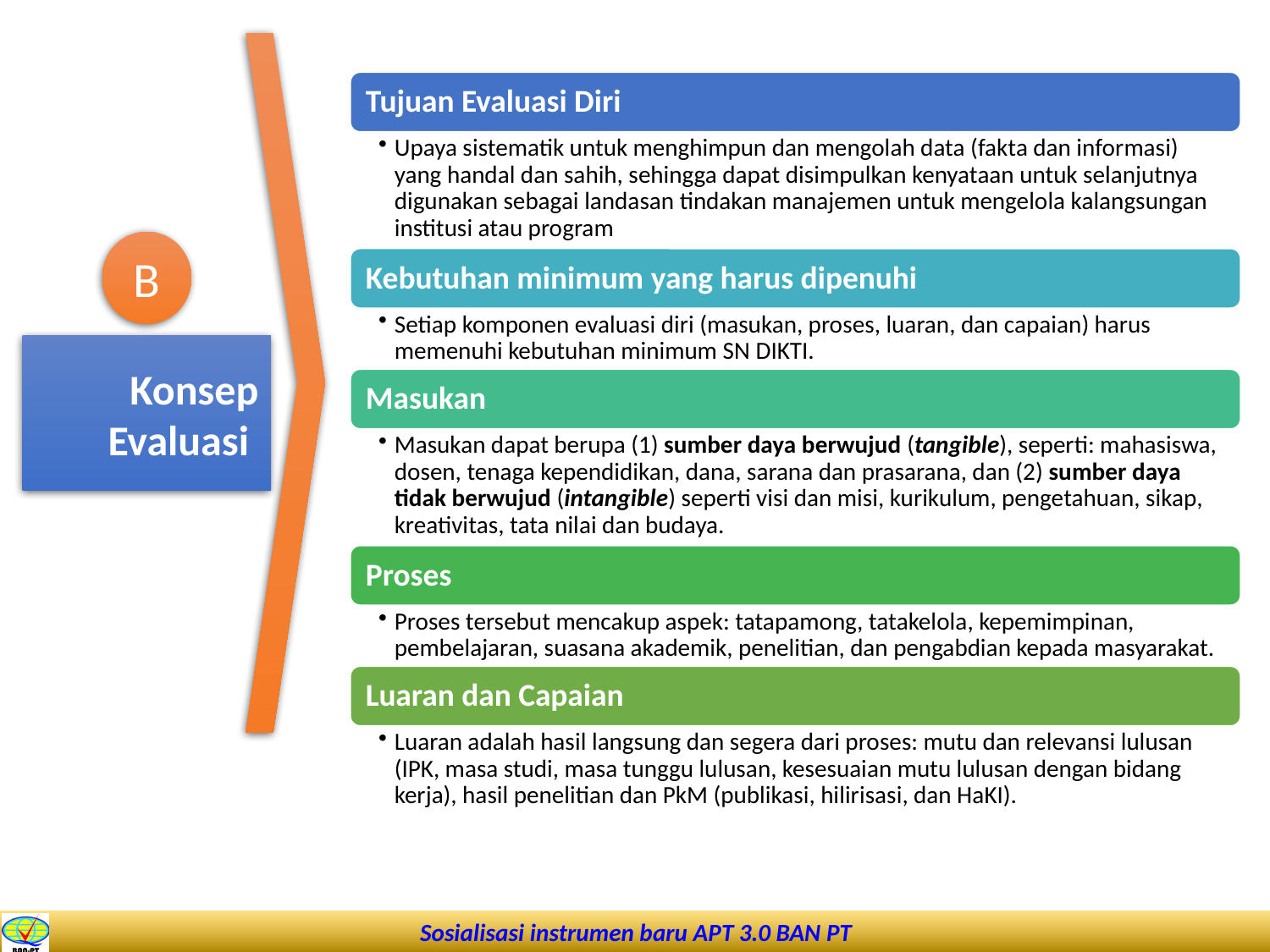

Tujuan Evaluasi Diri
Upaya sistematik untuk menghimpun dan mengolah data (fakta dan informasi) yang handal dan sahih, sehingga dapat disimpulkan kenyataan untuk selanjutnya digunakan sebagai landasan tindakan manajemen untuk mengelola kalangsungan institusi atau program
Kebutuhan minimum yang harus dipenuhi
Setiap komponen evaluasi diri (masukan, proses, luaran, dan capaian) harus memenuhi kebutuhan minimum SN DIKTI.
Masukan
Masukan dapat berupa (1) sumber daya berwujud (tangible), seperti: mahasiswa, dosen, tenaga kependidikan, dana, sarana dan prasarana, dan (2) sumber daya tidak berwujud (intangible) seperti visi dan misi, kurikulum, pengetahuan, sikap, kreativitas, tata nilai dan budaya.
Proses
Proses tersebut mencakup aspek: tatapamong, tatakelola, kepemimpinan, pembelajaran, suasana akademik, penelitian, dan pengabdian kepada masyarakat.
Luaran dan Capaian
Luaran adalah hasil langsung dan segera dari proses: mutu dan relevansi lulusan (IPK, masa studi, masa tunggu lulusan, kesesuaian mutu lulusan dengan bidang kerja), hasil penelitian dan PkM (publikasi, hilirisasi, dan HaKI).
B
Konsep Evaluasi